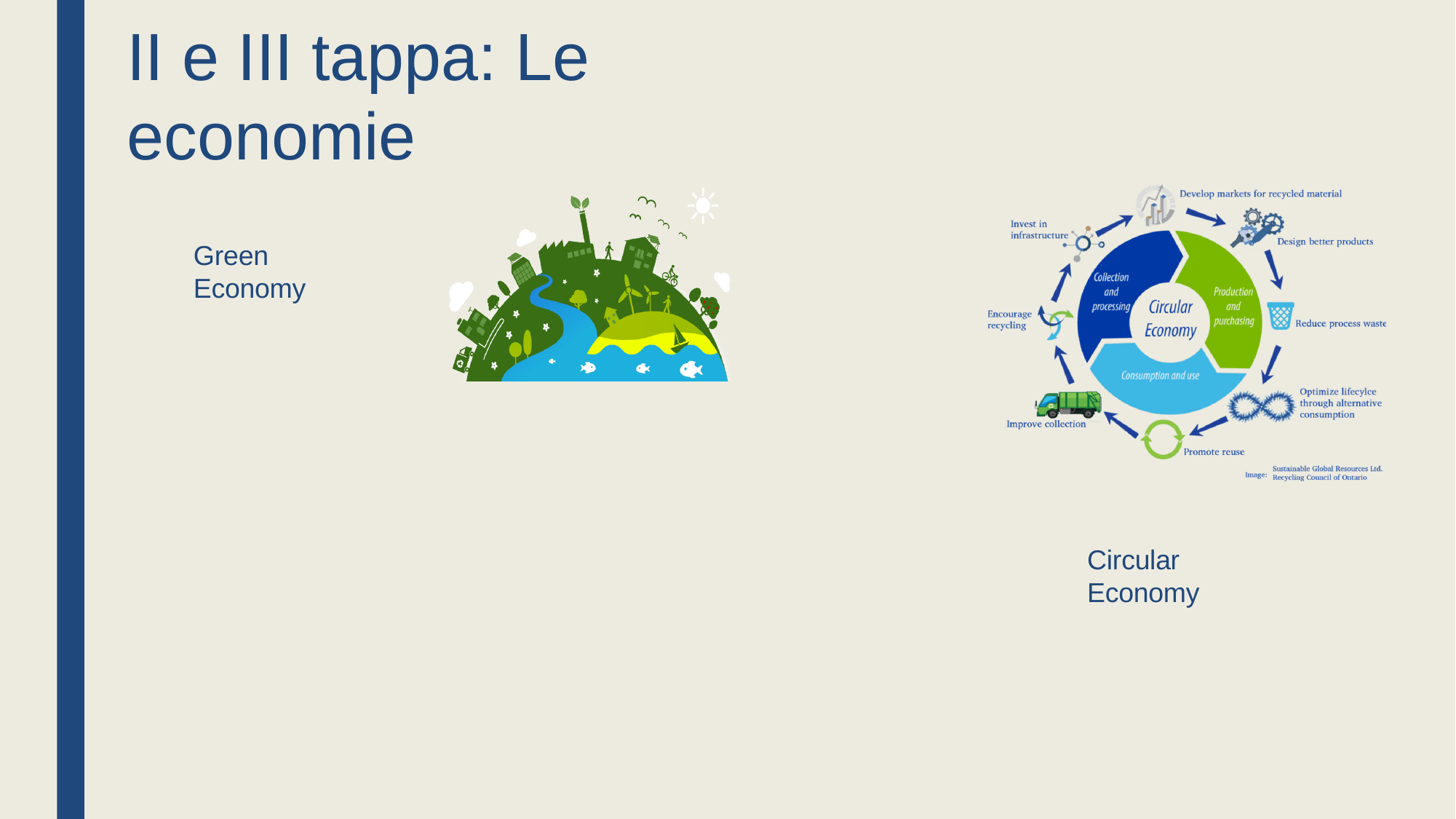

# II e III tappa: Le economie

Green Economy
Circular Economy